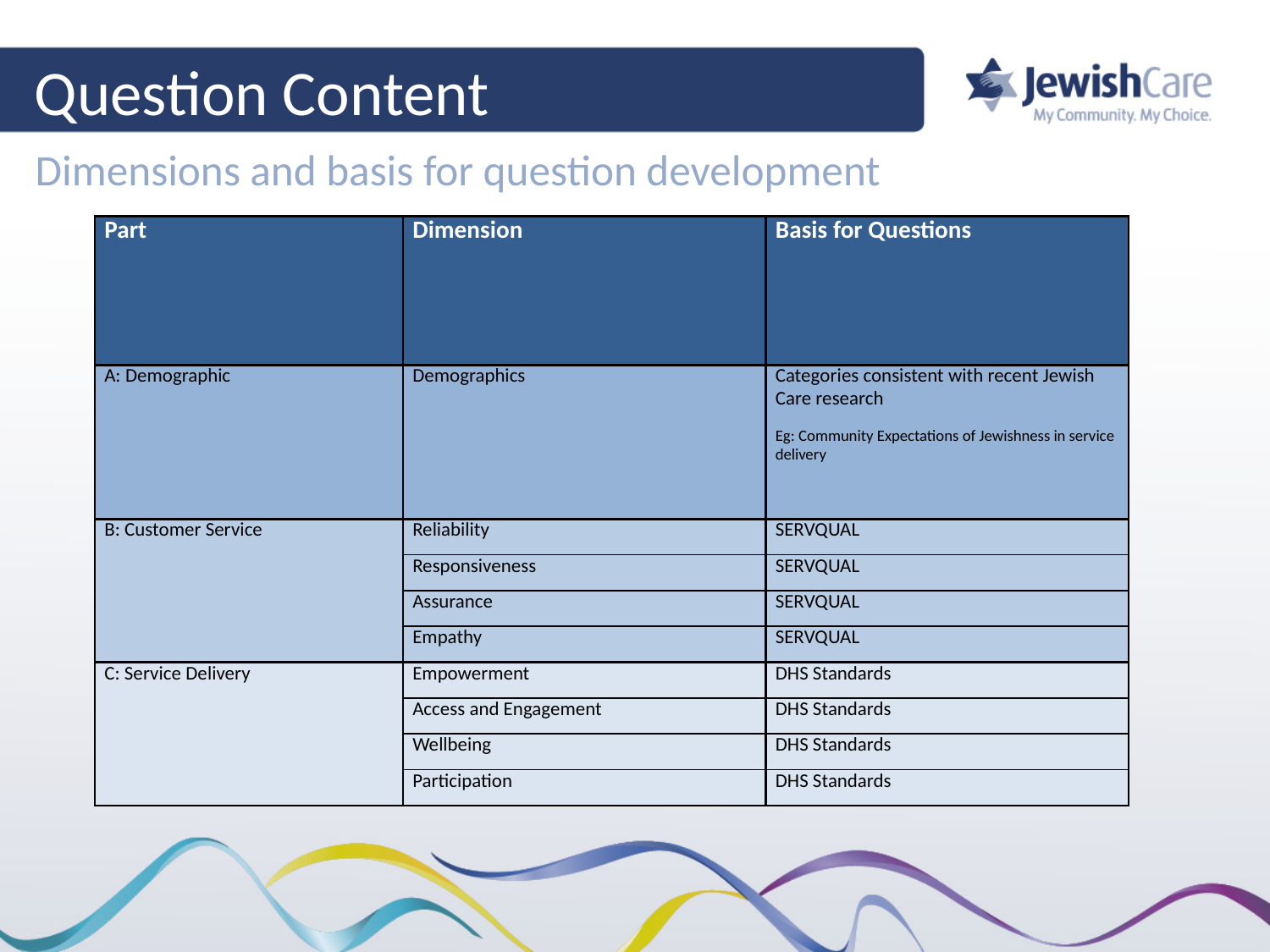

# Question Content
Dimensions and basis for question development
| Part | Dimension | Basis for Questions |
| --- | --- | --- |
| A: Demographic | Demographics | Categories consistent with recent Jewish Care research Eg: Community Expectations of Jewishness in service delivery |
| B: Customer Service | Reliability | SERVQUAL |
|  | Responsiveness | SERVQUAL |
|  | Assurance | SERVQUAL |
|  | Empathy | SERVQUAL |
| C: Service Delivery | Empowerment | DHS Standards |
|  | Access and Engagement | DHS Standards |
|  | Wellbeing | DHS Standards |
|  | Participation | DHS Standards |